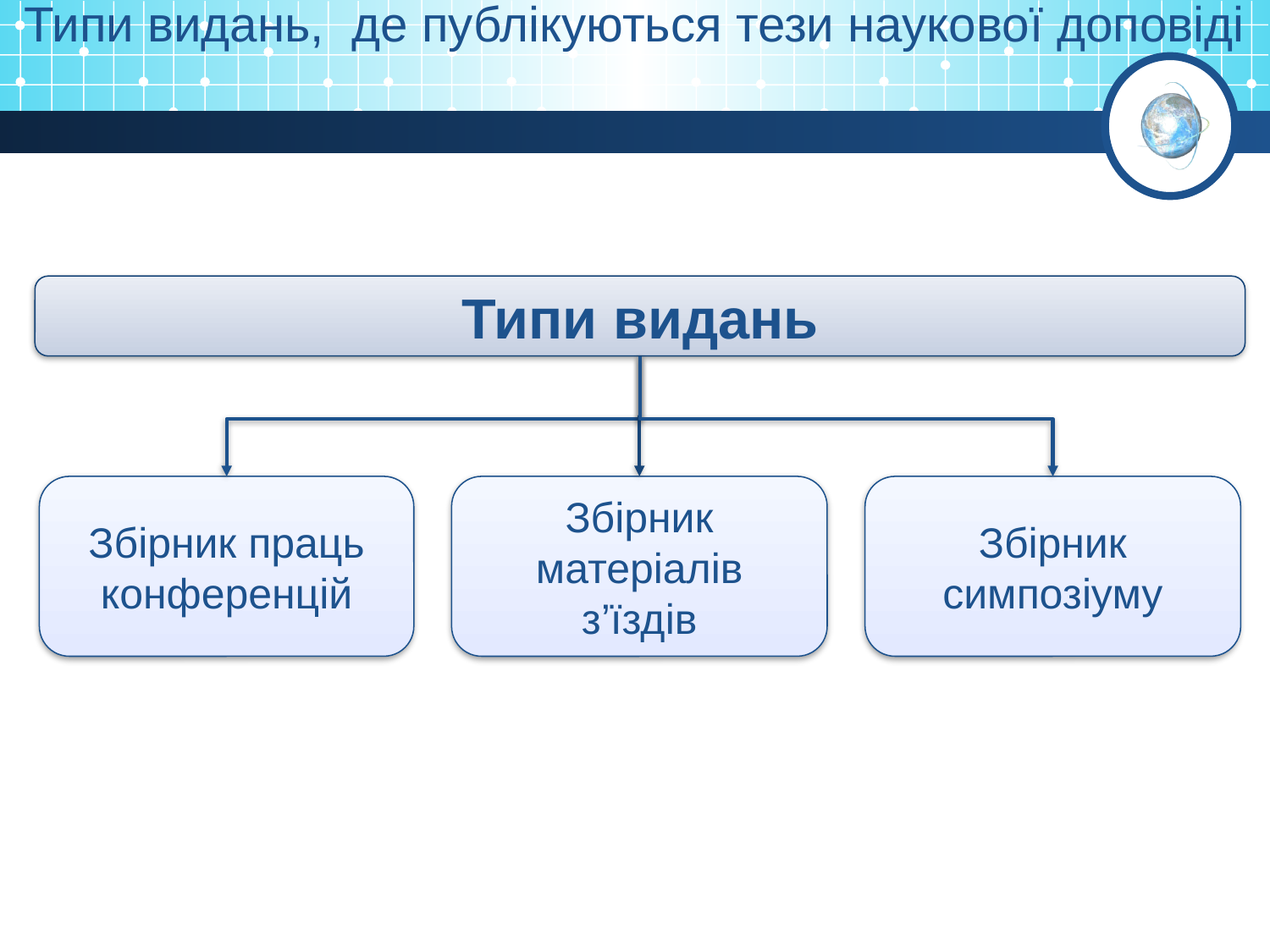

Типи видань,  де публікуються тези наукової доповіді
Типи видань
Збірник праць конференцій
Збірник матеріалів з’їздів
Збірник симпозіуму